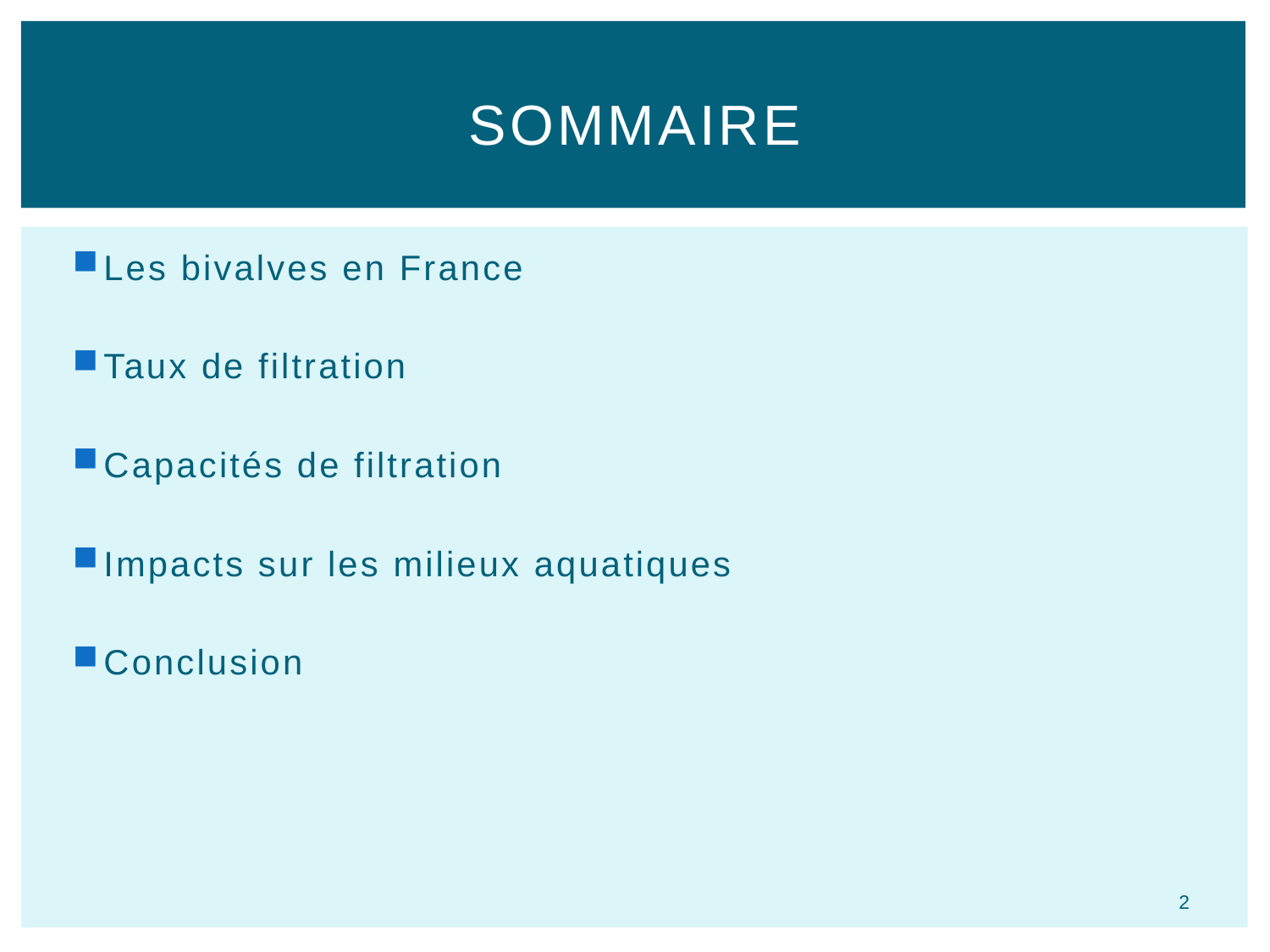

# SOMMAIRE
Les bivalves en France

Taux de filtration

Capacités de filtration

Impacts sur les milieux aquatiques

Conclusion

2